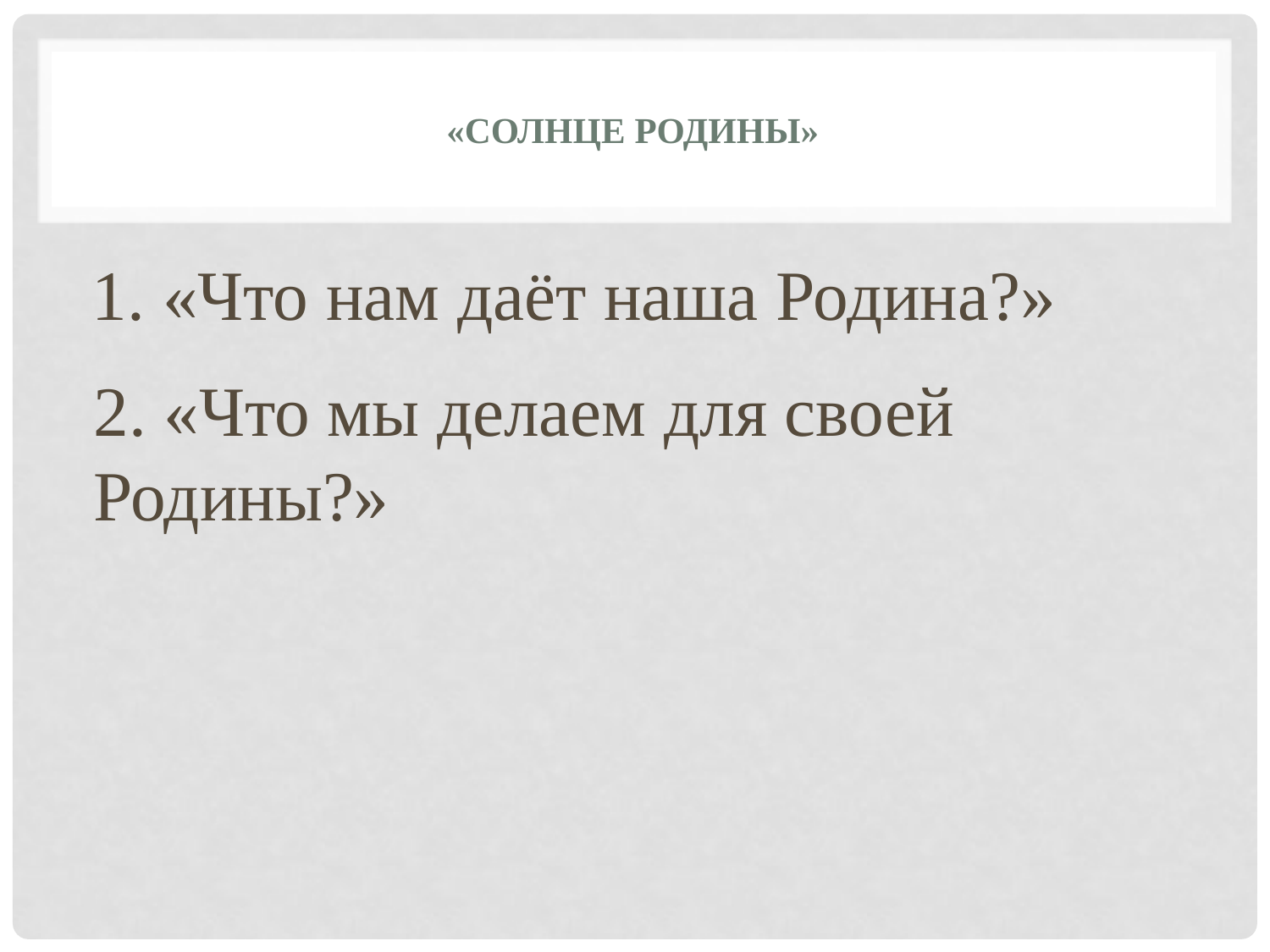

# «Солнце Родины»
1. «Что нам даёт наша Родина?»
2. «Что мы делаем для своей Родины?»